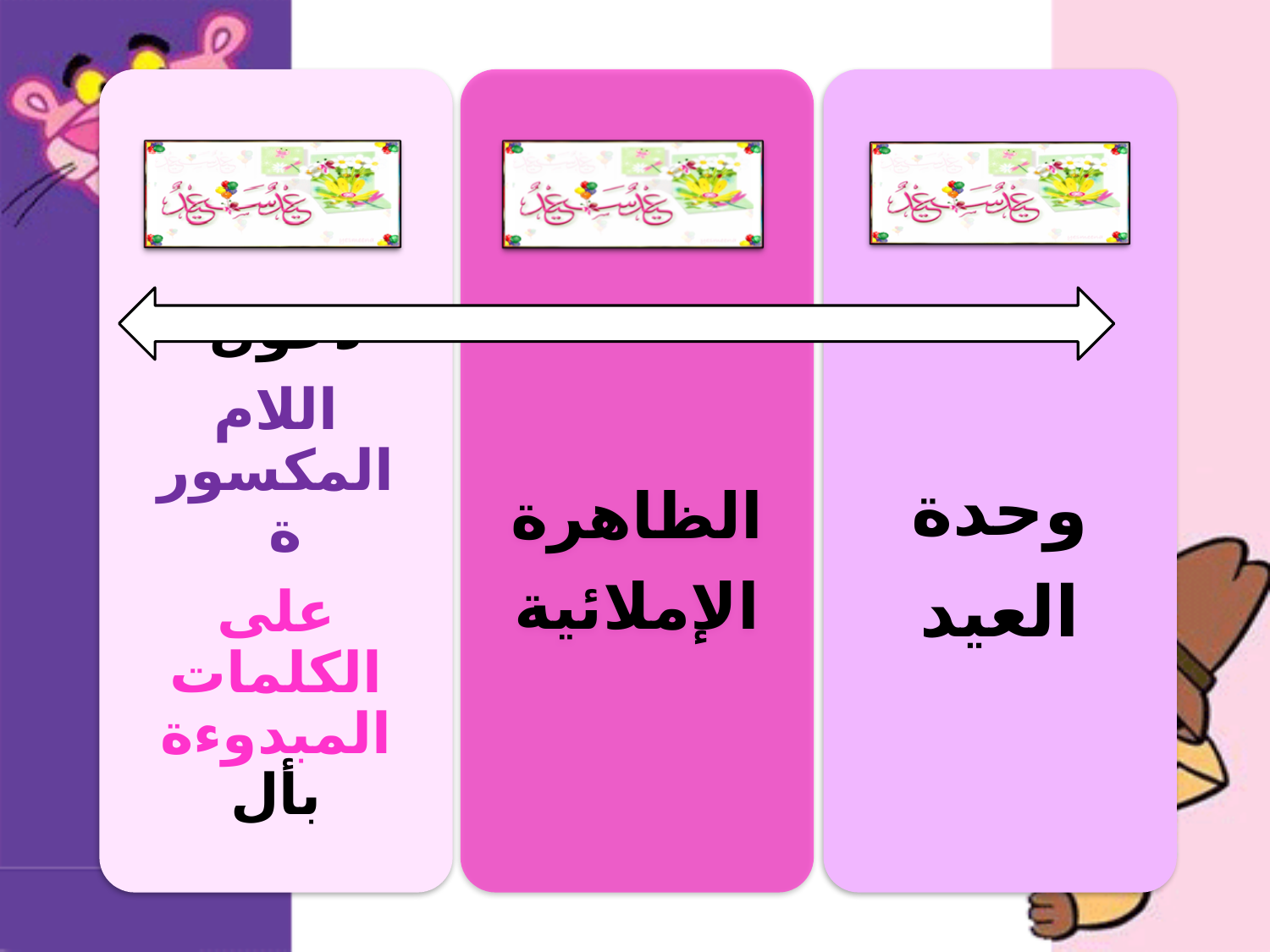

دخول
اللام المكسورة
على الكلمات المبدوءة بأل
الظاهرة
الإملائية
وحدة
العيد